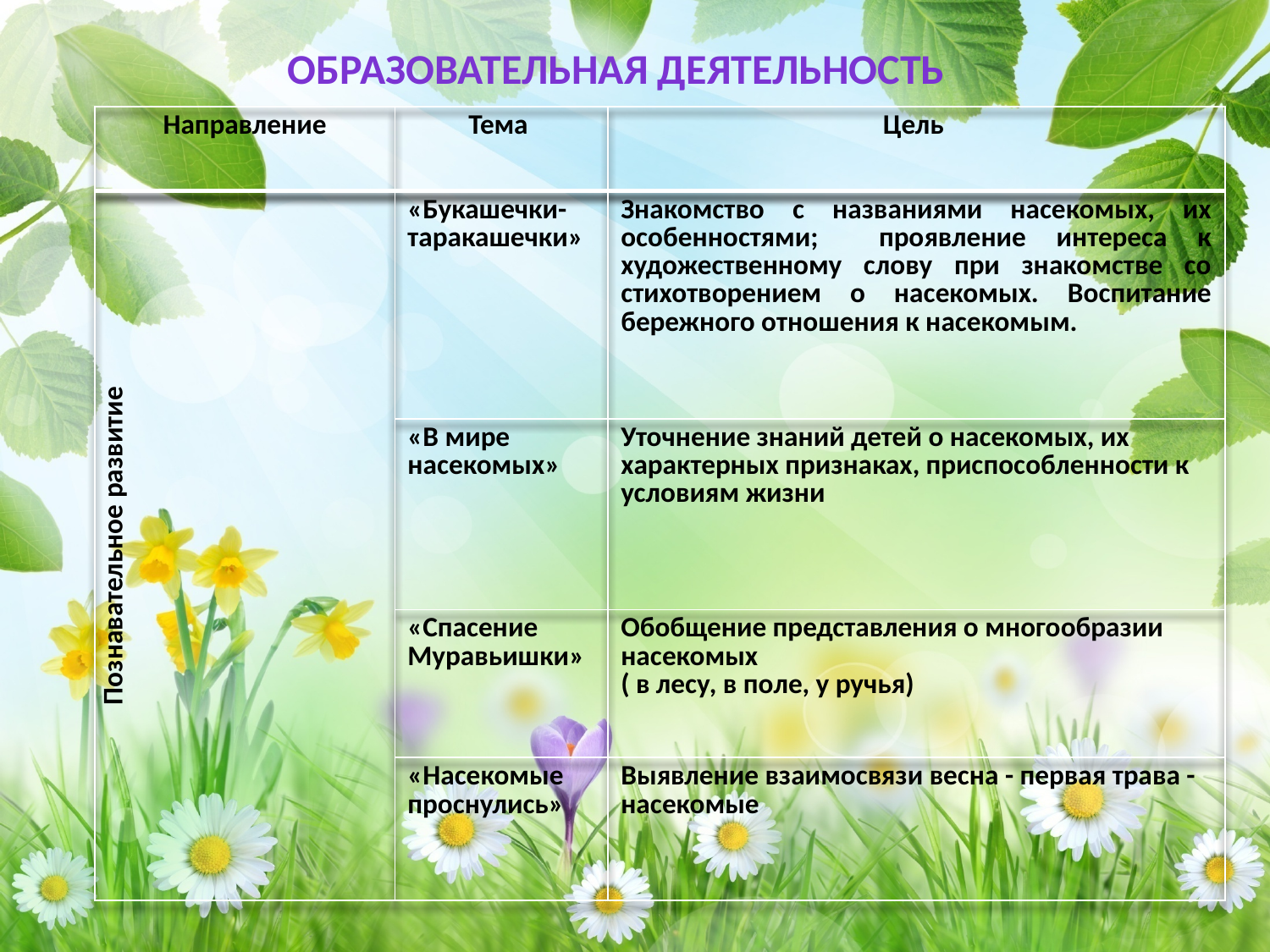

Образовательная деятельность
| Направление | Тема | Цель |
| --- | --- | --- |
| Познавательное развитие | «Букашечки-таракашечки» | Знакомство с названиями насекомых, их особенностями; проявление интереса к художественному слову при знакомстве со стихотворением о насекомых. Воспитание бережного отношения к насекомым. |
|  | «В мире насекомых» | Уточнение знаний детей о насекомых, их характерных признаках, приспособленности к условиям жизни |
|  | «Спасение Муравьишки» | Обобщение представления о многообразии насекомых ( в лесу, в поле, у ручья) |
|  | «Насекомые проснулись» | Выявление взаимосвязи весна - первая трава - насекомые |